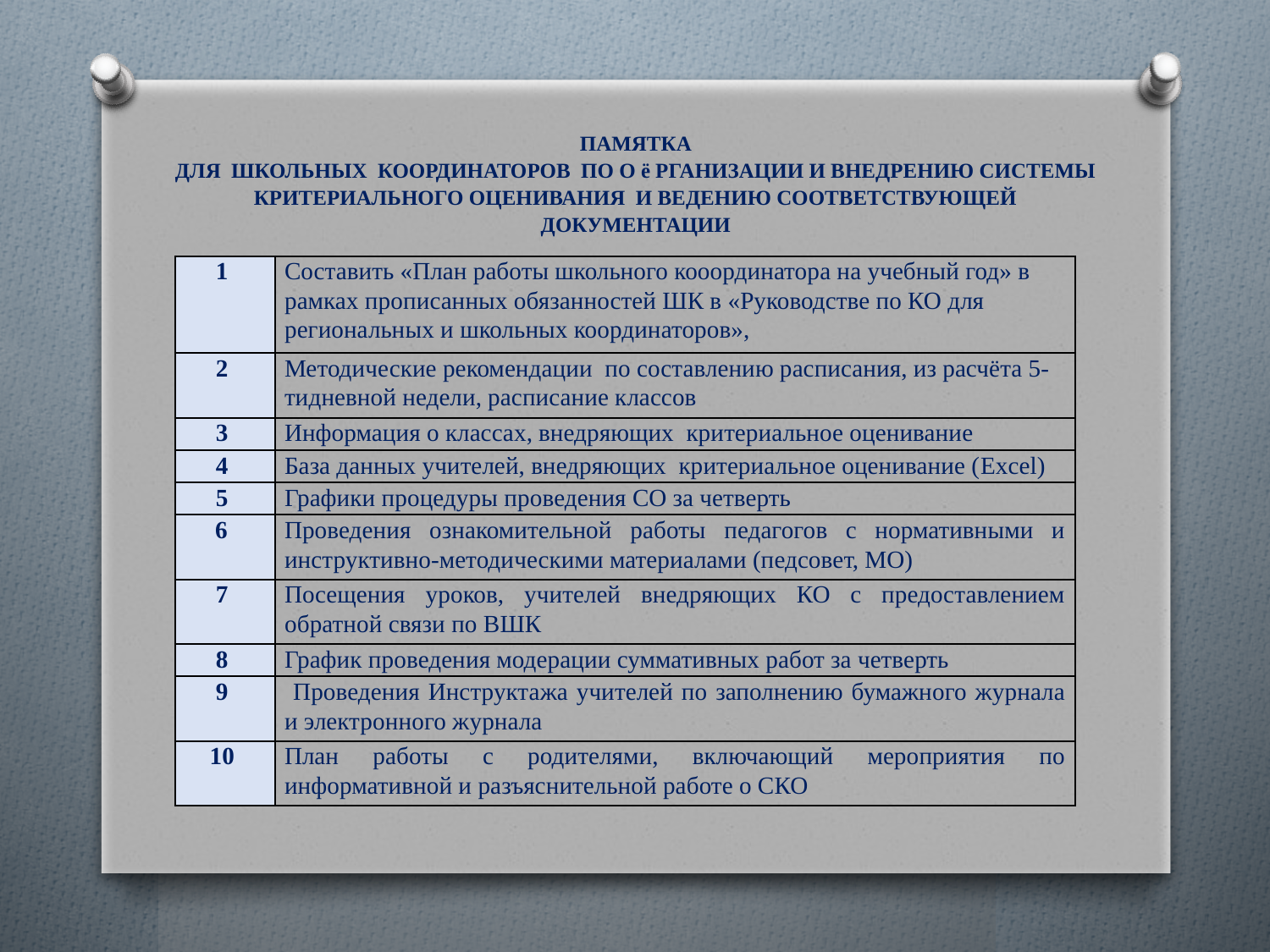

# ПАМЯТКА ДЛЯ  ШКОЛЬНЫХ  КООРДИНАТОРОВ  ПО О ё РГАНИЗАЦИИ И ВНЕДРЕНИЮ СИСТЕМЫ КРИТЕРИАЛЬНОГО ОЦЕНИВАНИЯ  И ВЕДЕНИЮ СООТВЕТСТВУЮЩЕЙ ДОКУМЕНТАЦИИ
| 1 | Составить «План работы школьного кооординатора на учебный год» в рамках прописанных обязанностей ШК в «Руководстве по КО для региональных и школьных координаторов», |
| --- | --- |
| 2 | Методические рекомендации по составлению расписания, из расчёта 5-тидневной недели, расписание классов |
| 3 | Информация о классах, внедряющих критериальное оценивание |
| 4 | База данных учителей, внедряющих критериальное оценивание (Excel) |
| 5 | Графики процедуры проведения СО за четверть |
| 6 | Проведения ознакомительной работы педагогов с нормативными и инструктивно-методическими материалами (педсовет, МО) |
| 7 | Посещения уроков, учителей внедряющих КО с предоставлением обратной связи по ВШК |
| 8 | График проведения модерации суммативных работ за четверть |
| 9 | Проведения Инструктажа учителей по заполнению бумажного журнала и электронного журнала |
| 10 | План работы с родителями, включающий мероприятия по информативной и разъяснительной работе о СКО |